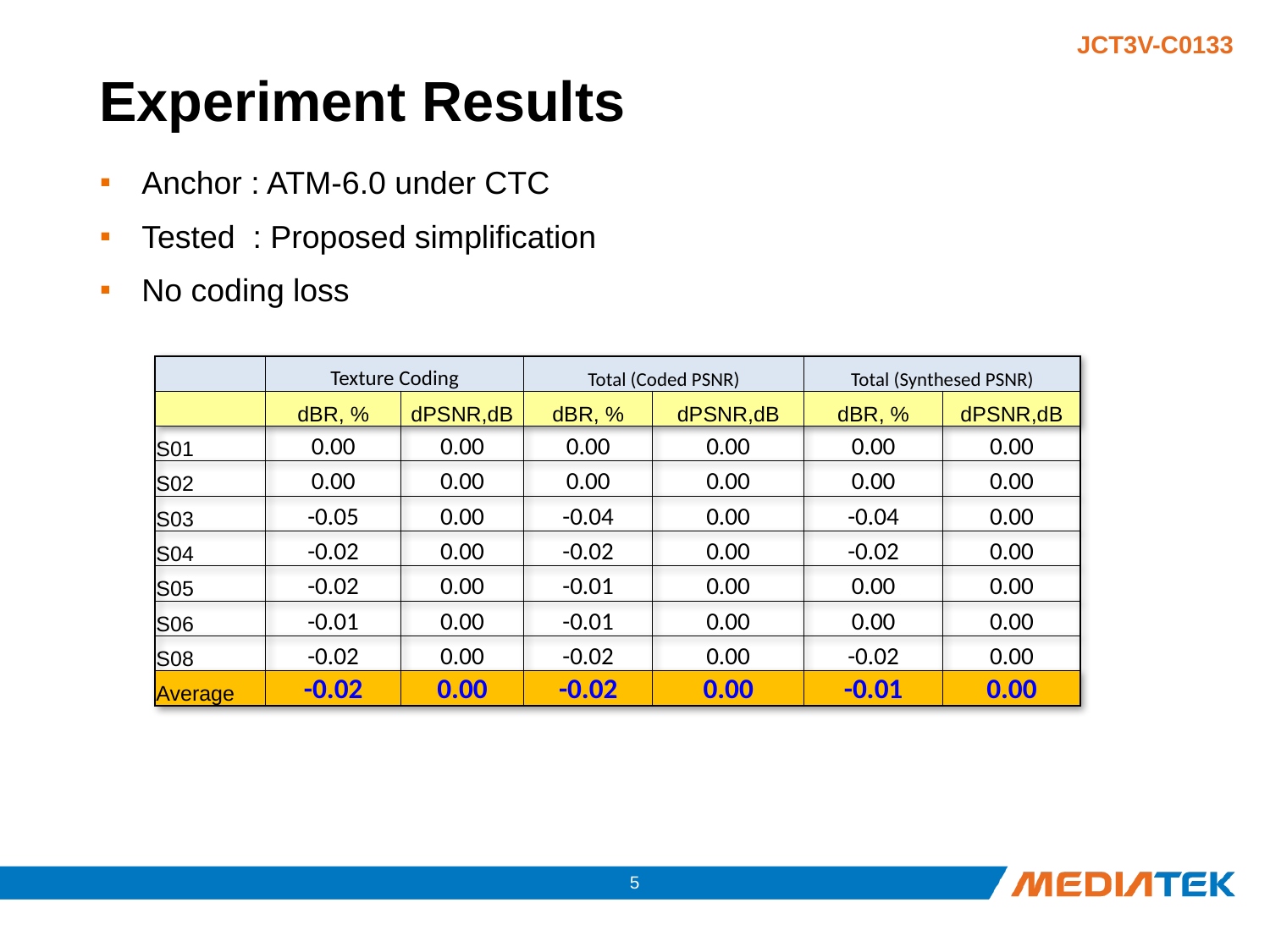

# Experiment Results
Anchor : ATM-6.0 under CTC
Tested  : Proposed simplification
No coding loss

|  | Texture Coding |  | Total (Coded PSNR) |  | Total (Synthesed PSNR) |  |
| --- | --- | --- | --- | --- | --- | --- |
|  | dBR, % | dPSNR,dB | dBR, % | dPSNR,dB | dBR, % | dPSNR,dB |
| S01 | 0.00 | 0.00 | 0.00 | 0.00 | 0.00 | 0.00 |
| S02 | 0.00 | 0.00 | 0.00 | 0.00 | 0.00 | 0.00 |
| S03 | -0.05 | 0.00 | -0.04 | 0.00 | -0.04 | 0.00 |
| S04 | -0.02 | 0.00 | -0.02 | 0.00 | -0.02 | 0.00 |
| S05 | -0.02 | 0.00 | -0.01 | 0.00 | 0.00 | 0.00 |
| S06 | -0.01 | 0.00 | -0.01 | 0.00 | 0.00 | 0.00 |
| S08 | -0.02 | 0.00 | -0.02 | 0.00 | -0.02 | 0.00 |
| Average | -0.02 | 0.00 | -0.02 | 0.00 | -0.01 | 0.00 |
5